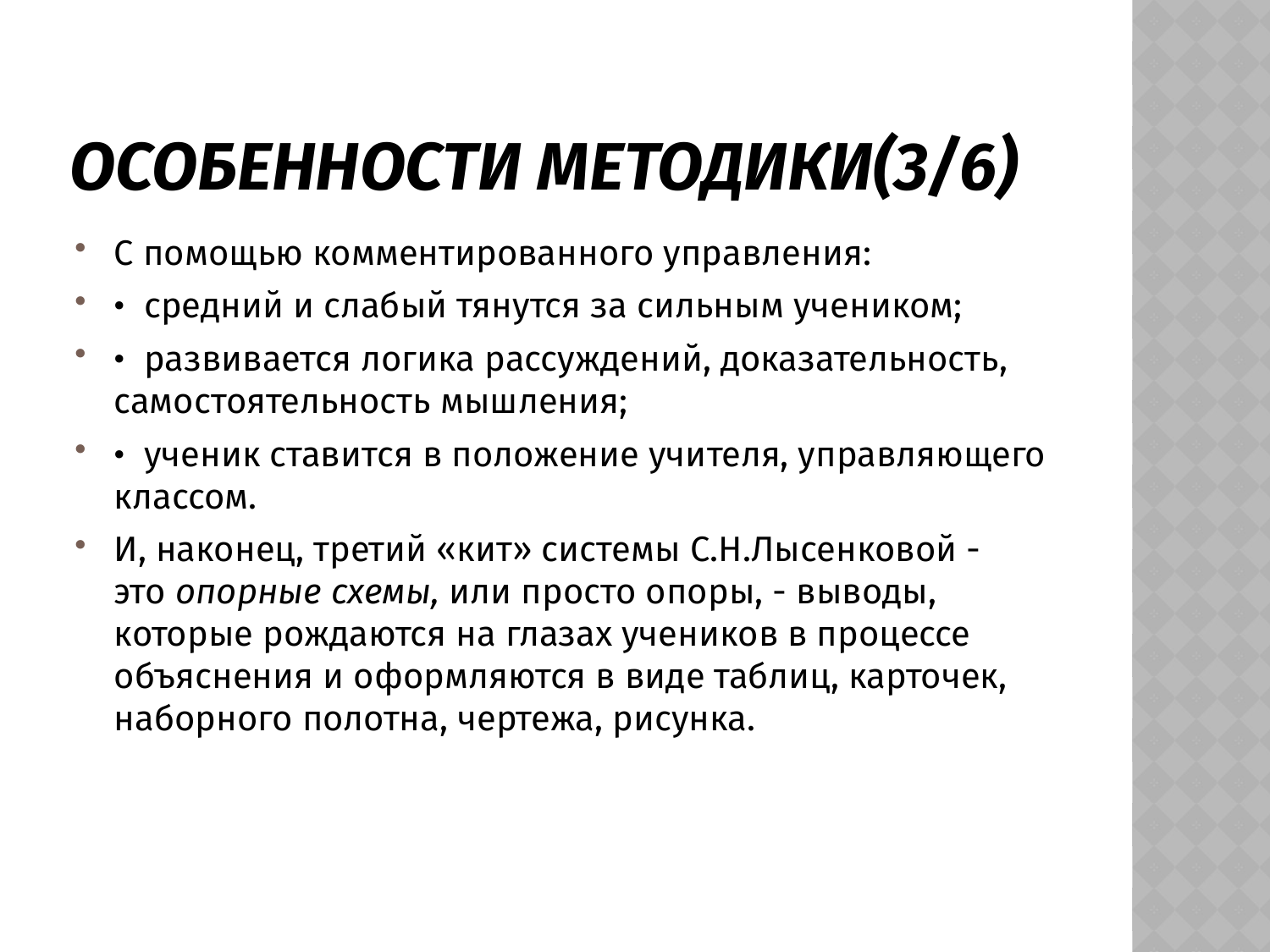

# Особенности методики(3/6)
С помощью комментированного управления:
•  средний и слабый тянутся за сильным учеником;
•  развивается логика рассуждений, доказательность, самостоятельность мышления;
•  ученик ставится в положение учителя, управляющего классом.
И, наконец, третий «кит» системы С.Н.Лысенковой - это опорные схемы, или просто опоры, - выводы, которые рождаются на глазах учеников в процессе объяснения и оформляются в виде таблиц, карточек, наборного полотна, чертежа, рисунка.